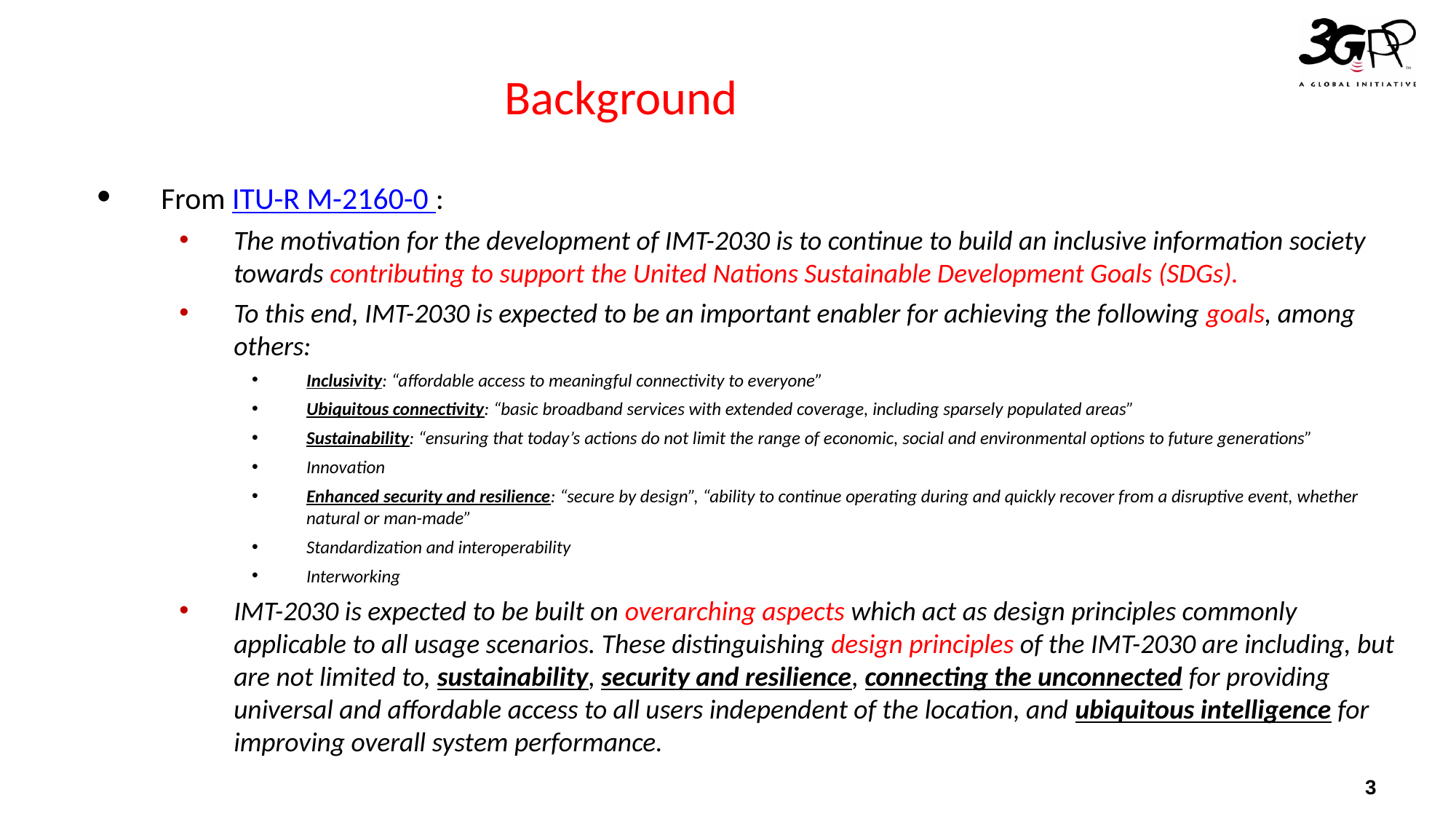

# Background
From ITU-R M-2160-0 :
The motivation for the development of IMT-2030 is to continue to build an inclusive information society towards contributing to support the United Nations Sustainable Development Goals (SDGs).
To this end, IMT-2030 is expected to be an important enabler for achieving the following goals, among others:
Inclusivity: “affordable access to meaningful connectivity to everyone”
Ubiquitous connectivity: “basic broadband services with extended coverage, including sparsely populated areas”
Sustainability: “ensuring that today’s actions do not limit the range of economic, social and environmental options to future generations”
Innovation
Enhanced security and resilience: “secure by design”, “ability to continue operating during and quickly recover from a disruptive event, whether natural or man-made”
Standardization and interoperability
Interworking
IMT-2030 is expected to be built on overarching aspects which act as design principles commonly applicable to all usage scenarios. These distinguishing design principles of the IMT-2030 are including, but are not limited to, sustainability, security and resilience, connecting the unconnected for providing universal and affordable access to all users independent of the location, and ubiquitous intelligence for improving overall system performance.